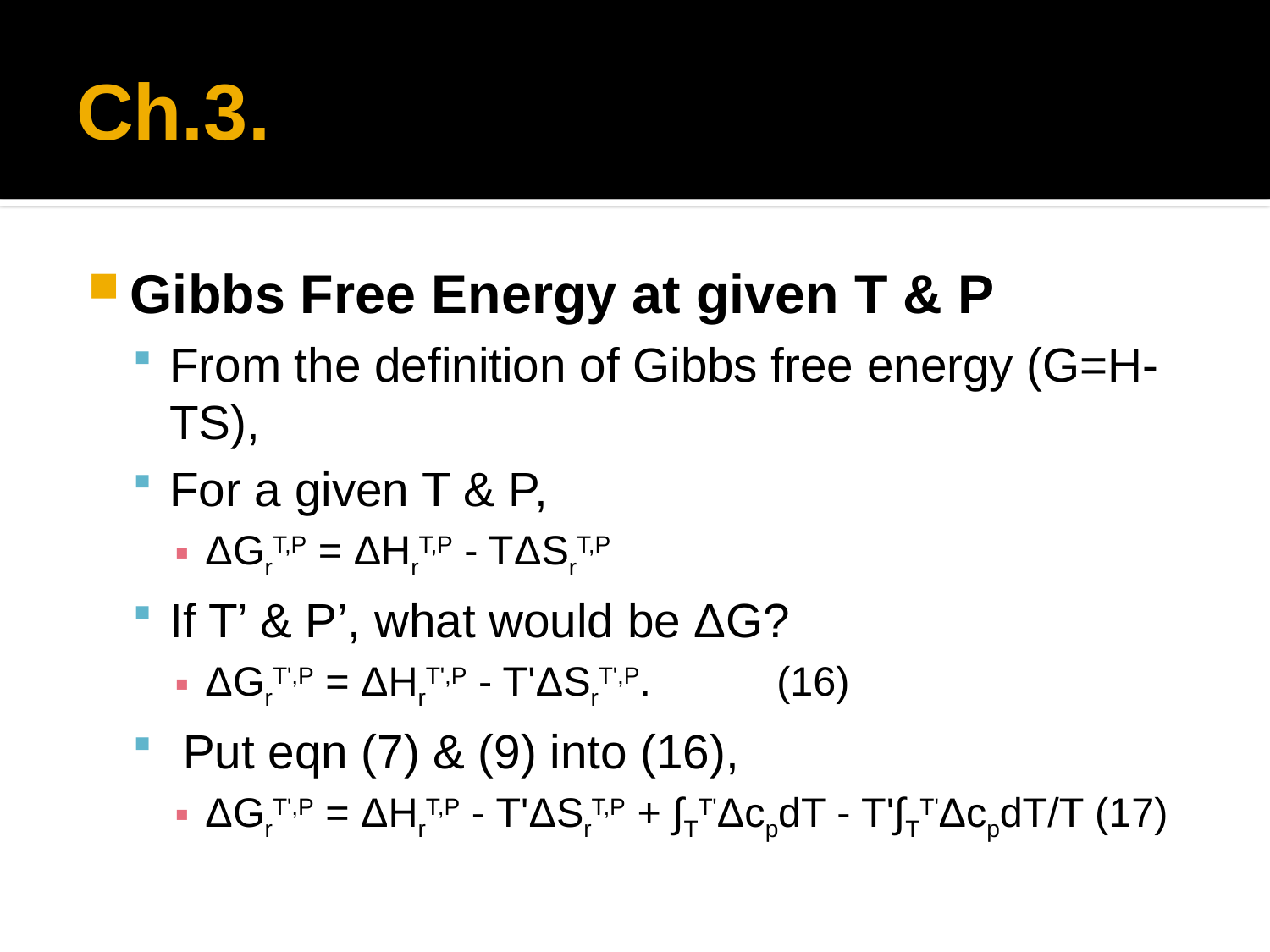

# Ch.3.
Gibbs Free Energy at given T & P
From the definition of Gibbs free energy (G=H-TS),
For a given T & P,
ΔGrT,P = ΔHrT,P - TΔSrT,P
If T’ & P’, what would be ΔG?
ΔGrT',P = ΔHrT',P - T'ΔSrT',P.           (16)
 Put eqn (7) & (9) into (16),
ΔGrT',P = ΔHrT,P - T'ΔSrT,P + ∫TT'ΔcpdT - T'∫TT'ΔcpdT/T (17)